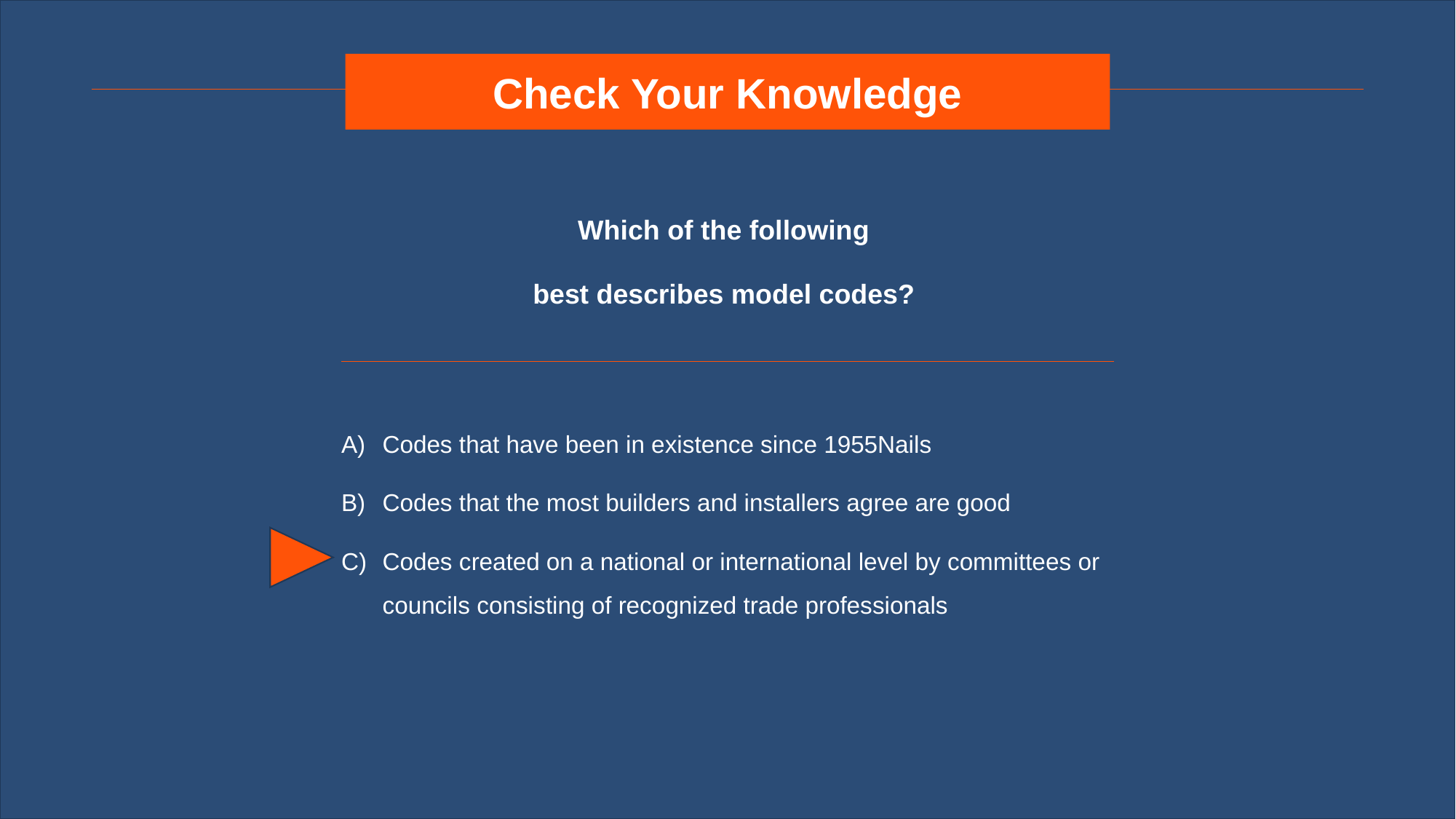

# Check Your Knowledge
Which of the following
best describes model codes?
Codes that have been in existence since 1955Nails
Codes that the most builders and installers agree are good
Codes created on a national or international level by committees or councils consisting of recognized trade professionals